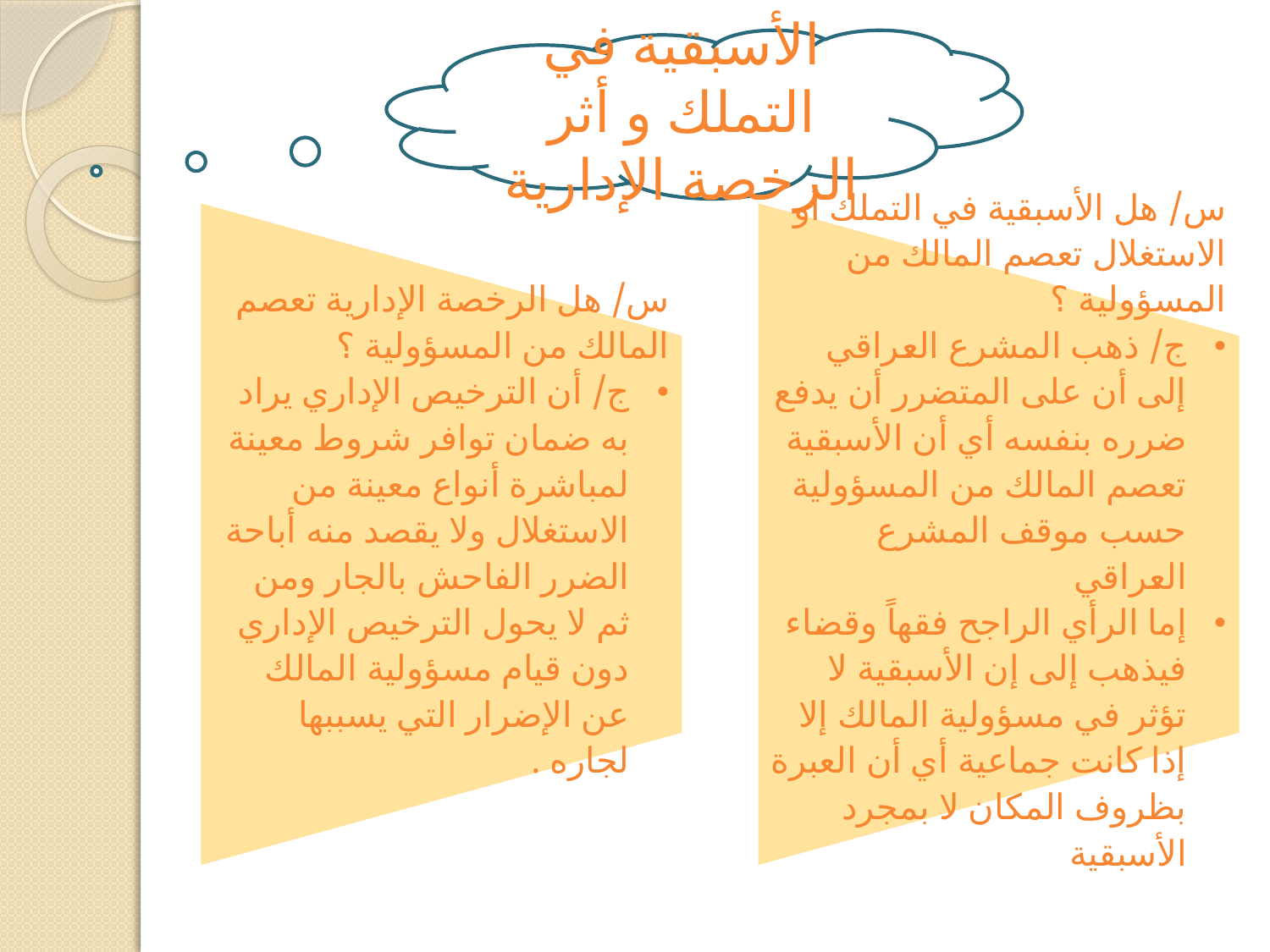

الأسبقية في التملك و أثر الرخصة الإدارية
#